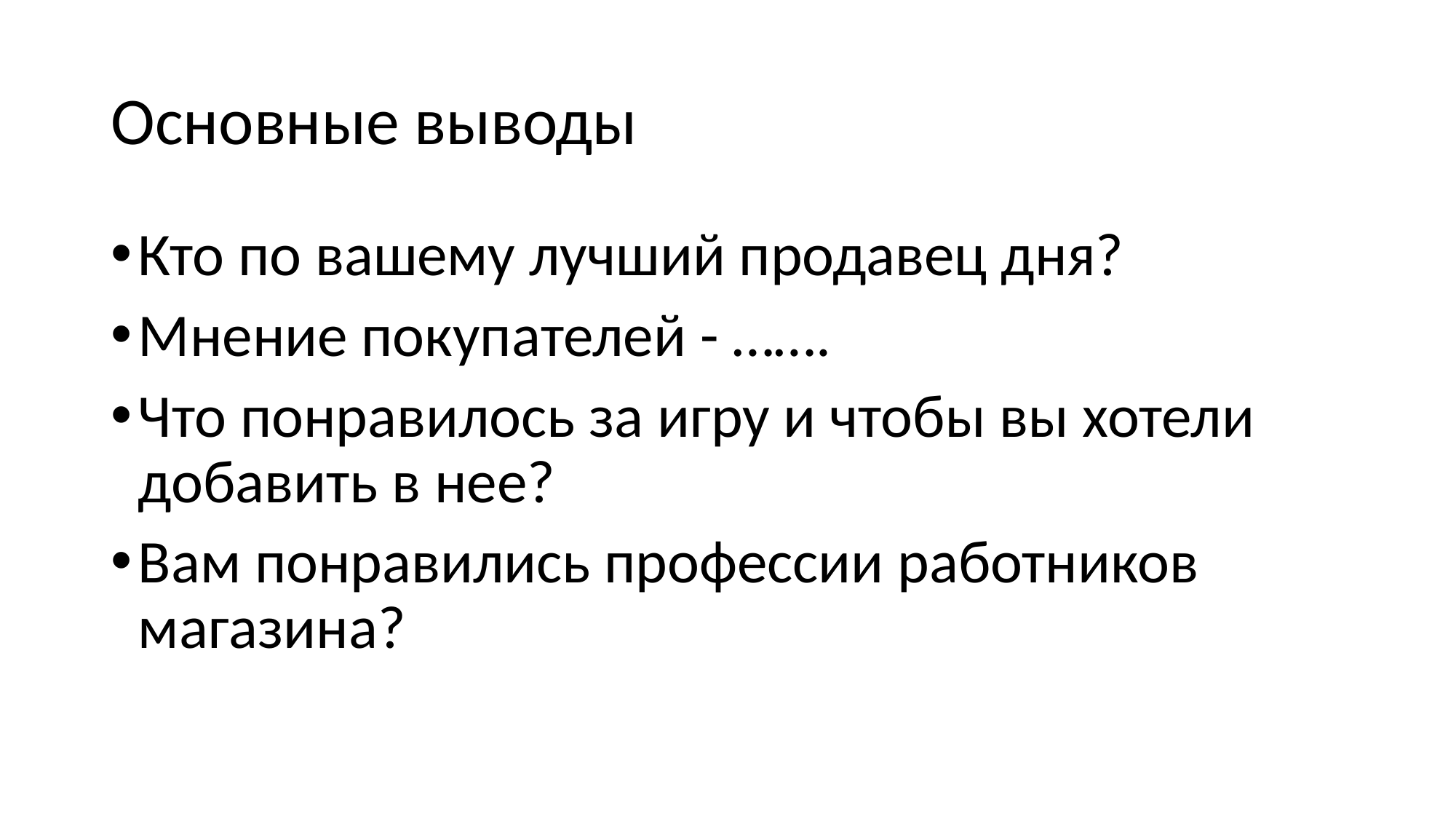

# Основные выводы
Кто по вашему лучший продавец дня?
Мнение покупателей - …….
Что понравилось за игру и чтобы вы хотели добавить в нее?
Вам понравились профессии работников магазина?